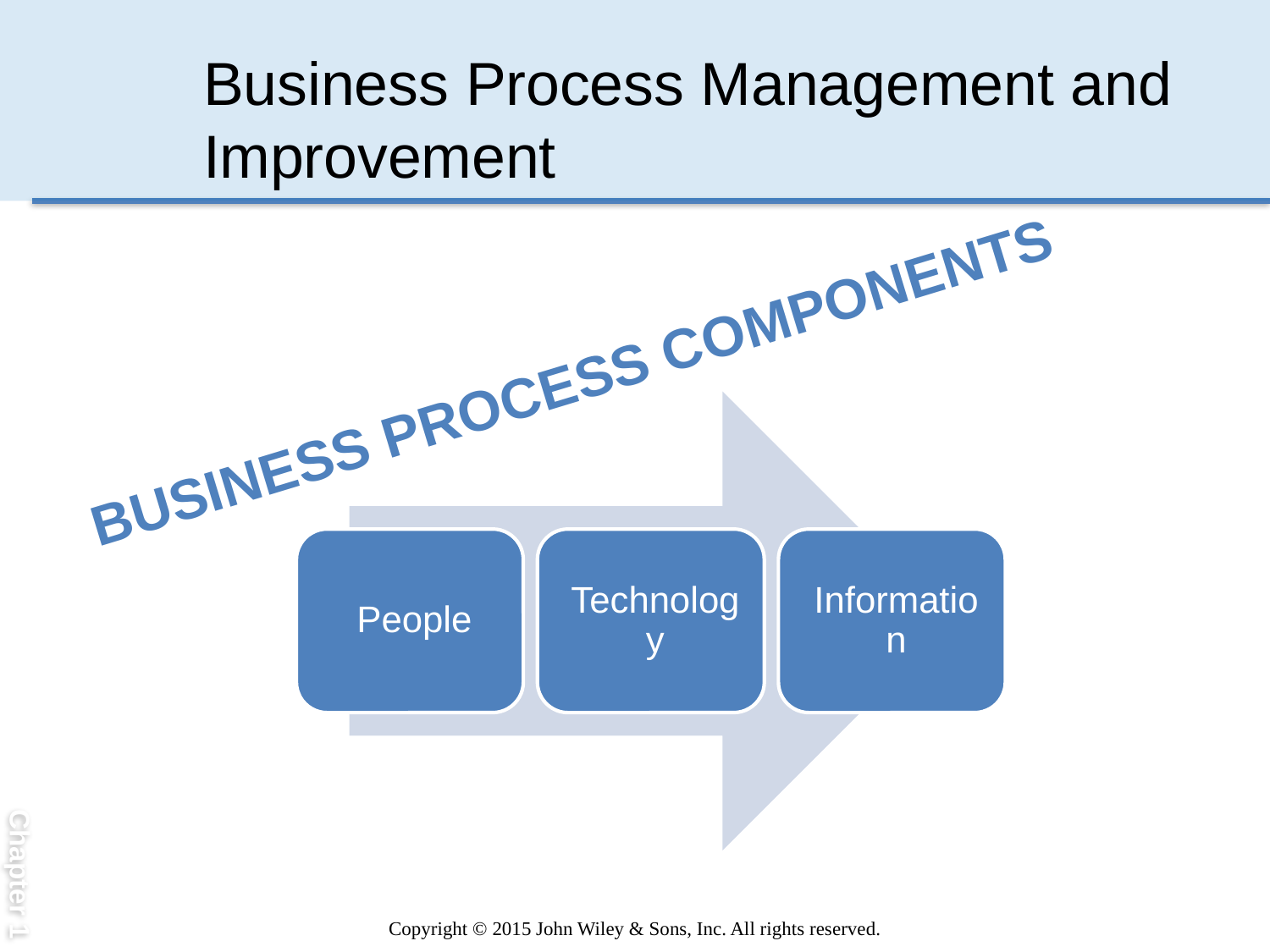

Chapter 1
# Business Process Management and Improvement
Business Process Components
People
Technology
Information